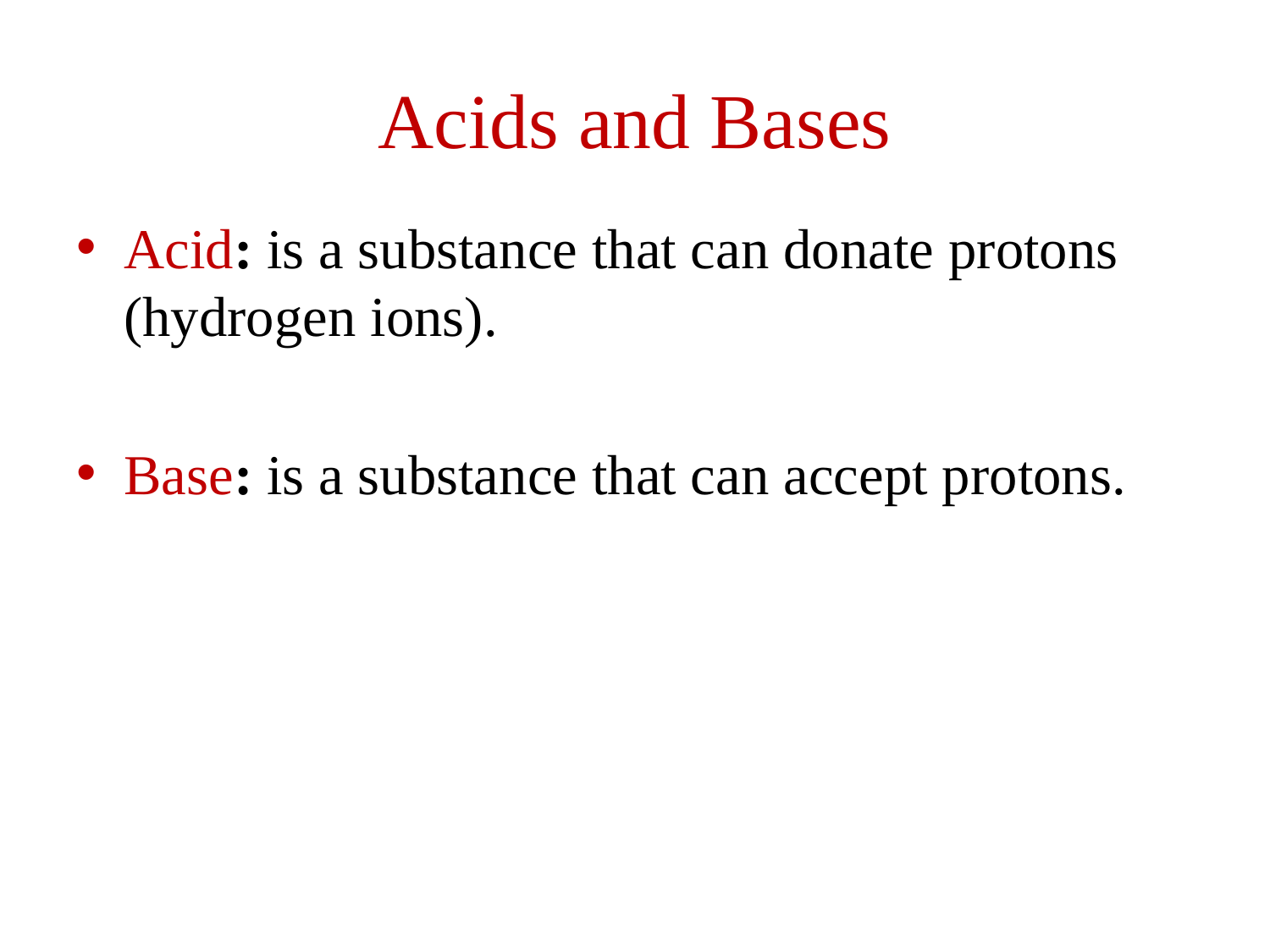

# Acids and Bases
Acid: is a substance that can donate protons (hydrogen ions).

Base: is a substance that can accept protons.